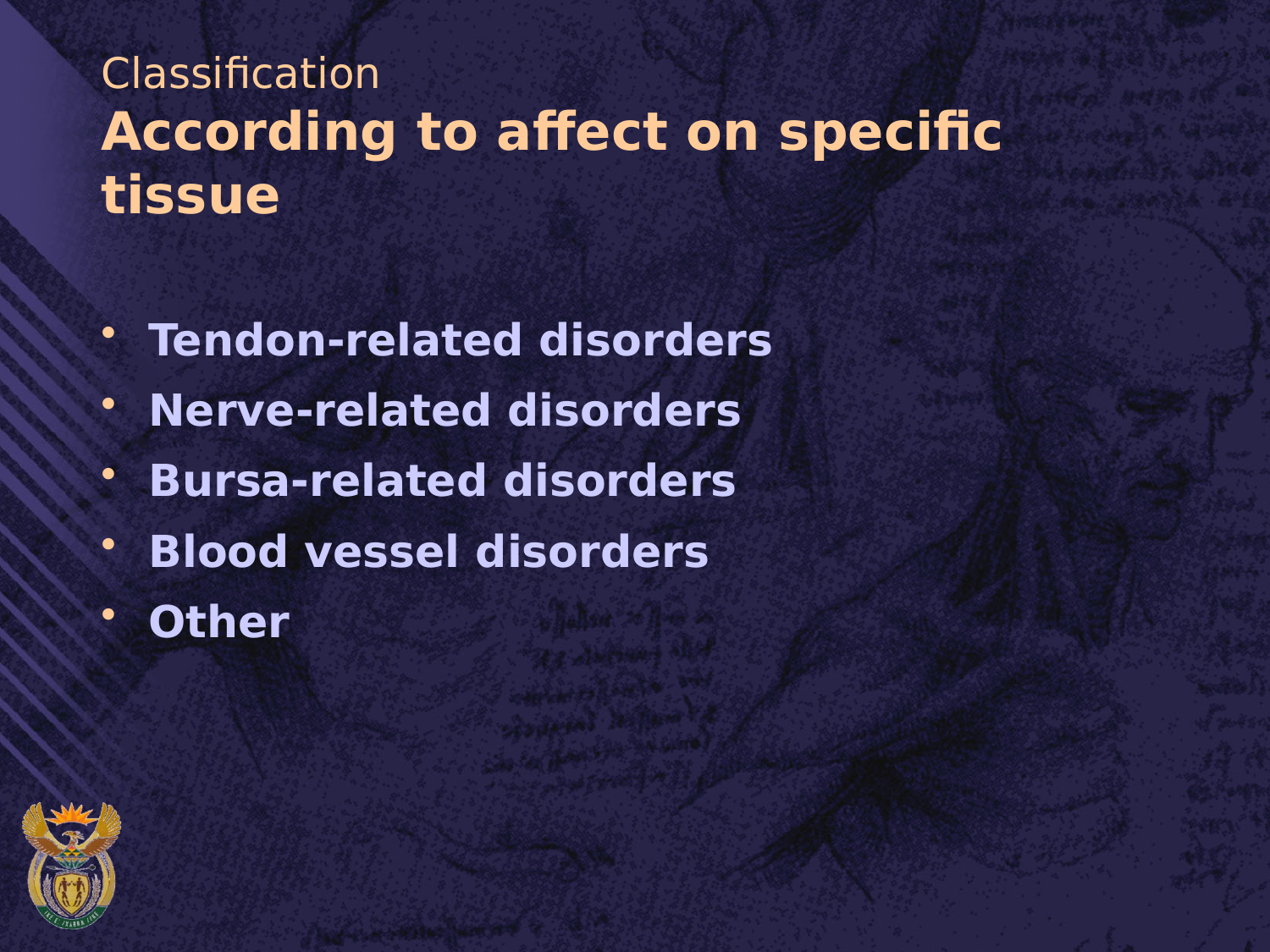

# Classification According to affect on specific tissue

Tendon-related disorders
Nerve-related disorders
Bursa-related disorders
Blood vessel disorders
Other